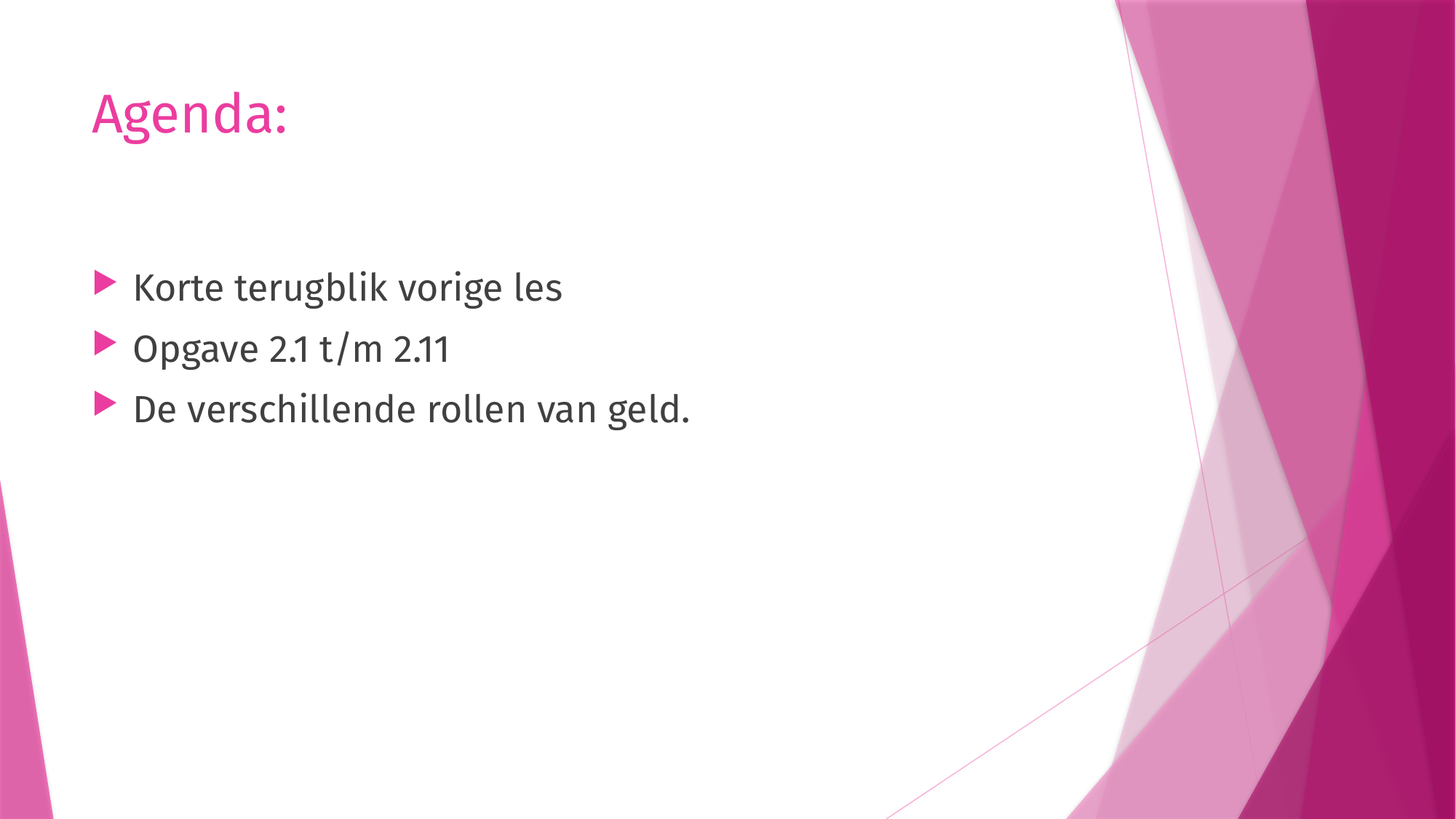

# Agenda:
Korte terugblik vorige les
Opgave 2.1 t/m 2.11
De verschillende rollen van geld.